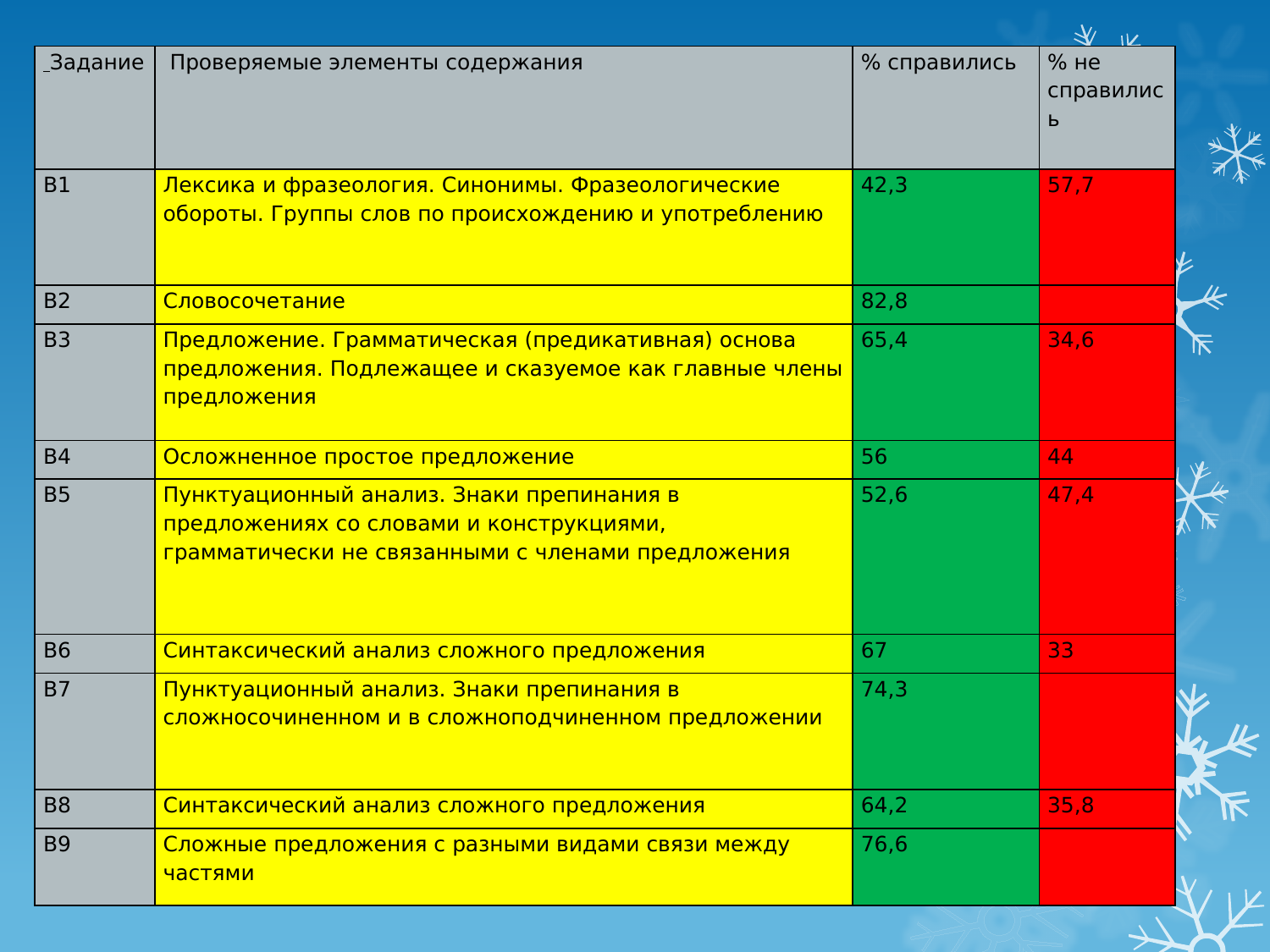

| Задание | Проверяемые элементы содержания | % справились | % не справились |
| --- | --- | --- | --- |
| В1 | Лексика и фразеология. Синонимы. Фразеологические обороты. Группы слов по происхождению и употреблению | 42,3 | 57,7 |
| В2 | Словосочетание | 82,8 |  |
| В3 | Предложение. Грамматическая (предикативная) основа предложения. Подлежащее и сказуемое как главные члены предложения | 65,4 | 34,6 |
| В4 | Осложненное простое предложение | 56 | 44 |
| В5 | Пунктуационный анализ. Знаки препинания в предложениях со словами и конструкциями, грамматически не связанными с членами предложения | 52,6 | 47,4 |
| В6 | Синтаксический анализ сложного предложения | 67 | 33 |
| В7 | Пунктуационный анализ. Знаки препинания в сложносочиненном и в сложноподчиненном предложении | 74,3 |  |
| В8 | Синтаксический анализ сложного предложения | 64,2 | 35,8 |
| В9 | Сложные предложения с разными видами связи между частями | 76,6 |  |